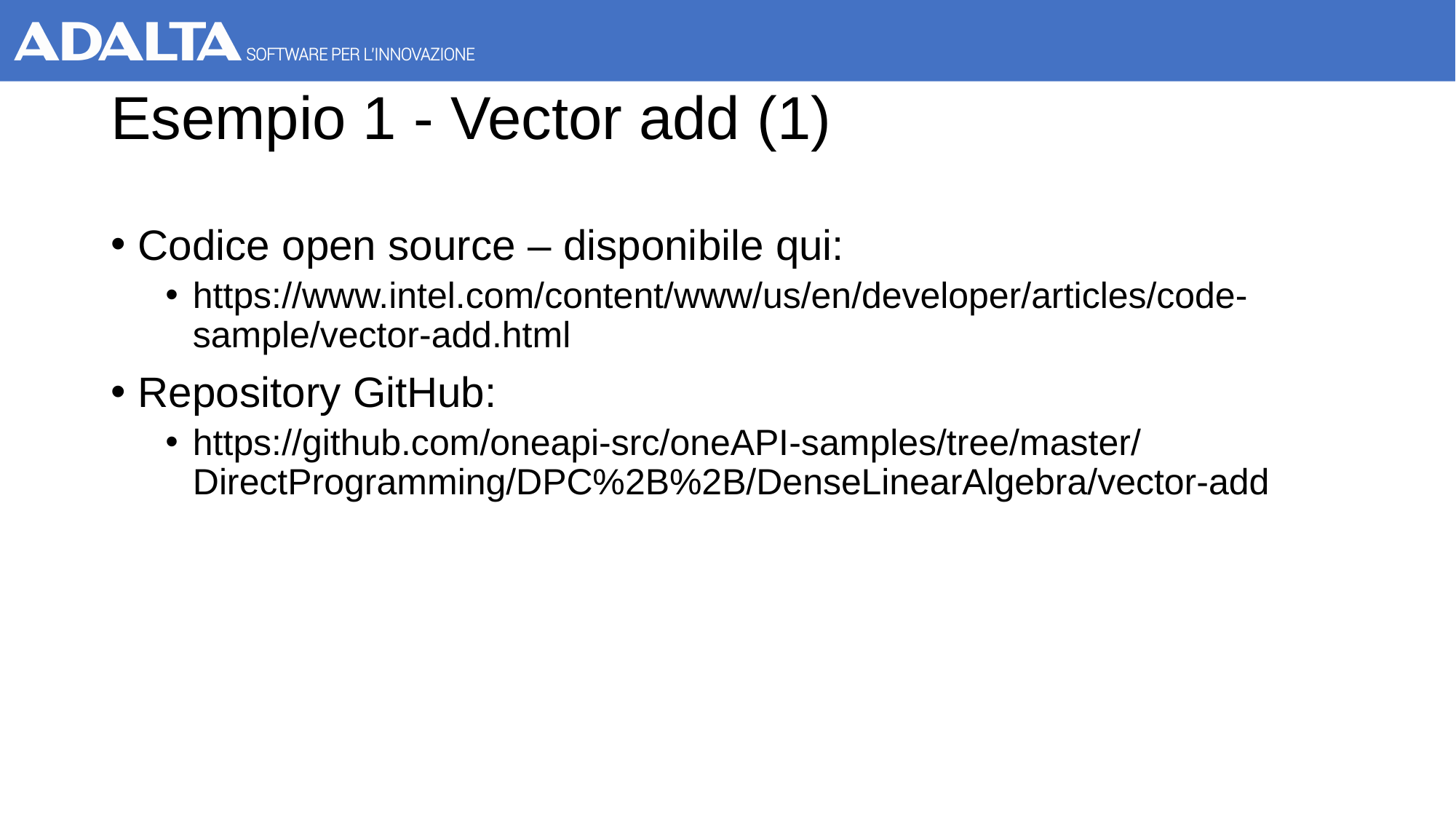

# Esempio 1 - Vector add (1)
Codice open source – disponibile qui:
https://www.intel.com/content/www/us/en/developer/articles/code-sample/vector-add.html
Repository GitHub:
https://github.com/oneapi-src/oneAPI-samples/tree/master/DirectProgramming/DPC%2B%2B/DenseLinearAlgebra/vector-add